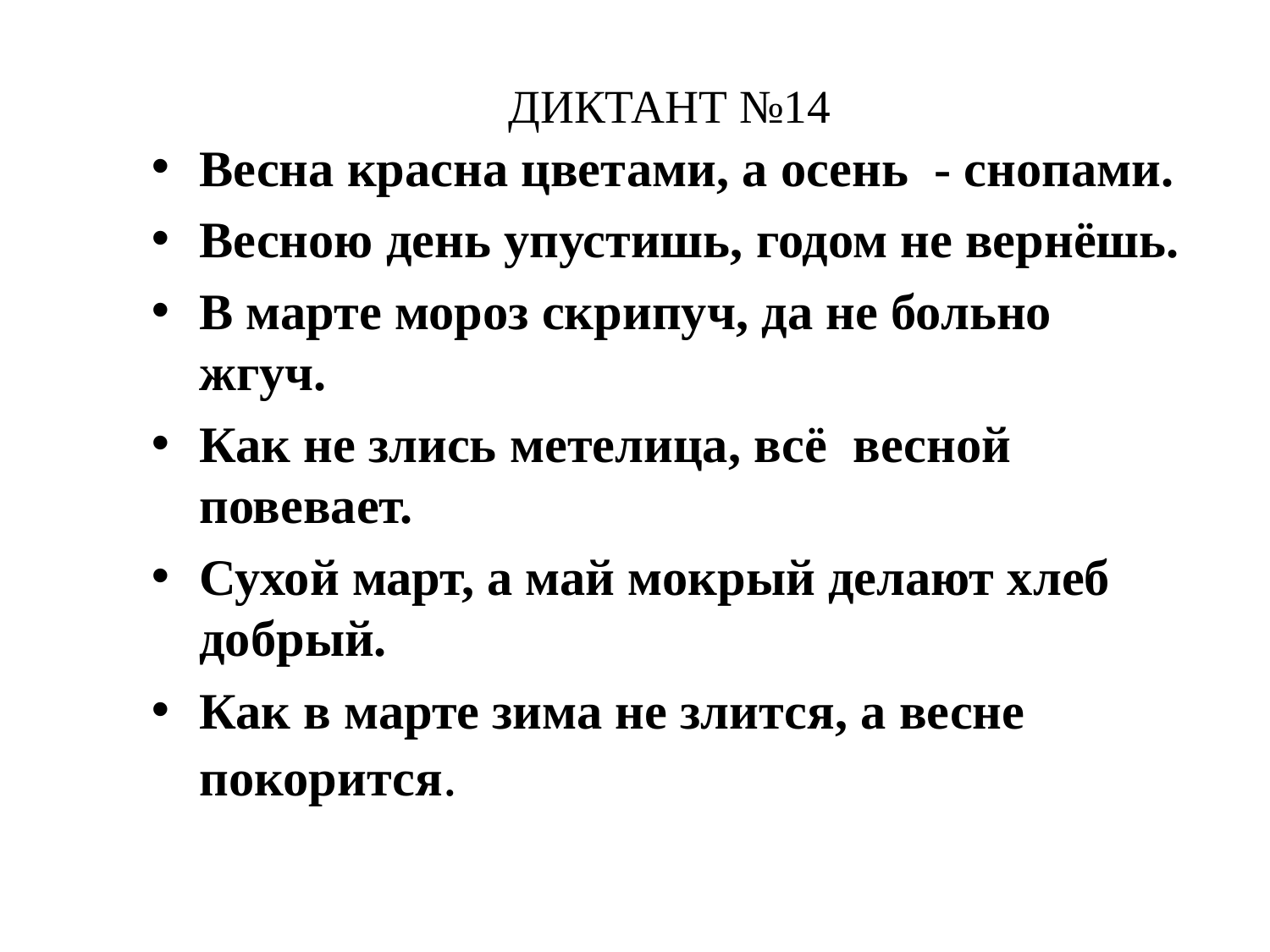

# ДИКТАНТ №14
Весна красна цветами, а осень  - снопами.
Весною день упустишь, годом не вернёшь.
В марте мороз скрипуч, да не больно жгуч.
Как не злись метелица, всё  весной повевает.
Сухой март, а май мокрый делают хлеб добрый.
Как в марте зима не злится, а весне покорится.